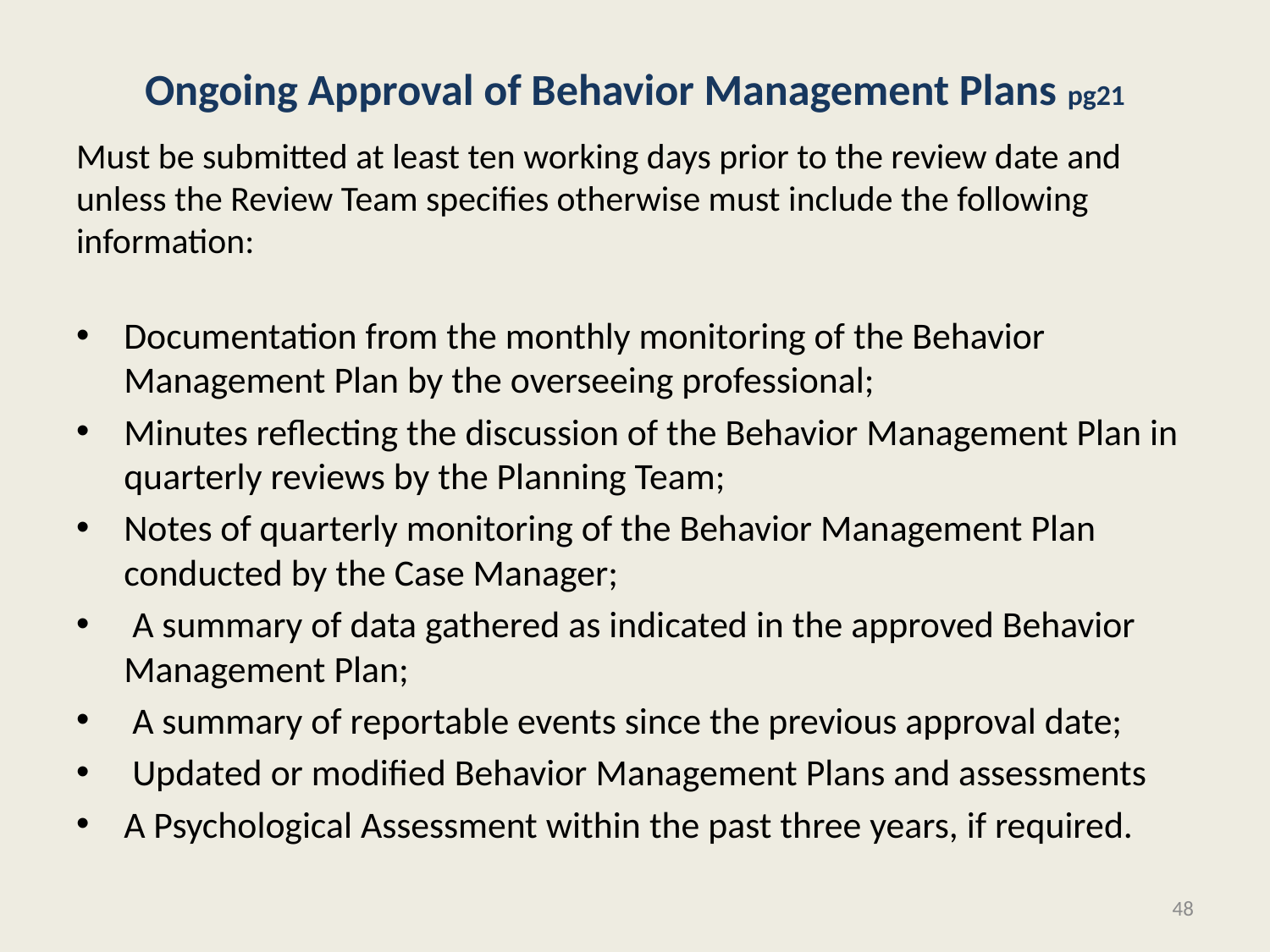

# Ongoing Approval of Behavior Management Plans pg21
Must be submitted at least ten working days prior to the review date and unless the Review Team specifies otherwise must include the following information:
Documentation from the monthly monitoring of the Behavior Management Plan by the overseeing professional;
Minutes reflecting the discussion of the Behavior Management Plan in quarterly reviews by the Planning Team;
Notes of quarterly monitoring of the Behavior Management Plan conducted by the Case Manager;
 A summary of data gathered as indicated in the approved Behavior Management Plan;
 A summary of reportable events since the previous approval date;
 Updated or modified Behavior Management Plans and assessments
A Psychological Assessment within the past three years, if required.

48